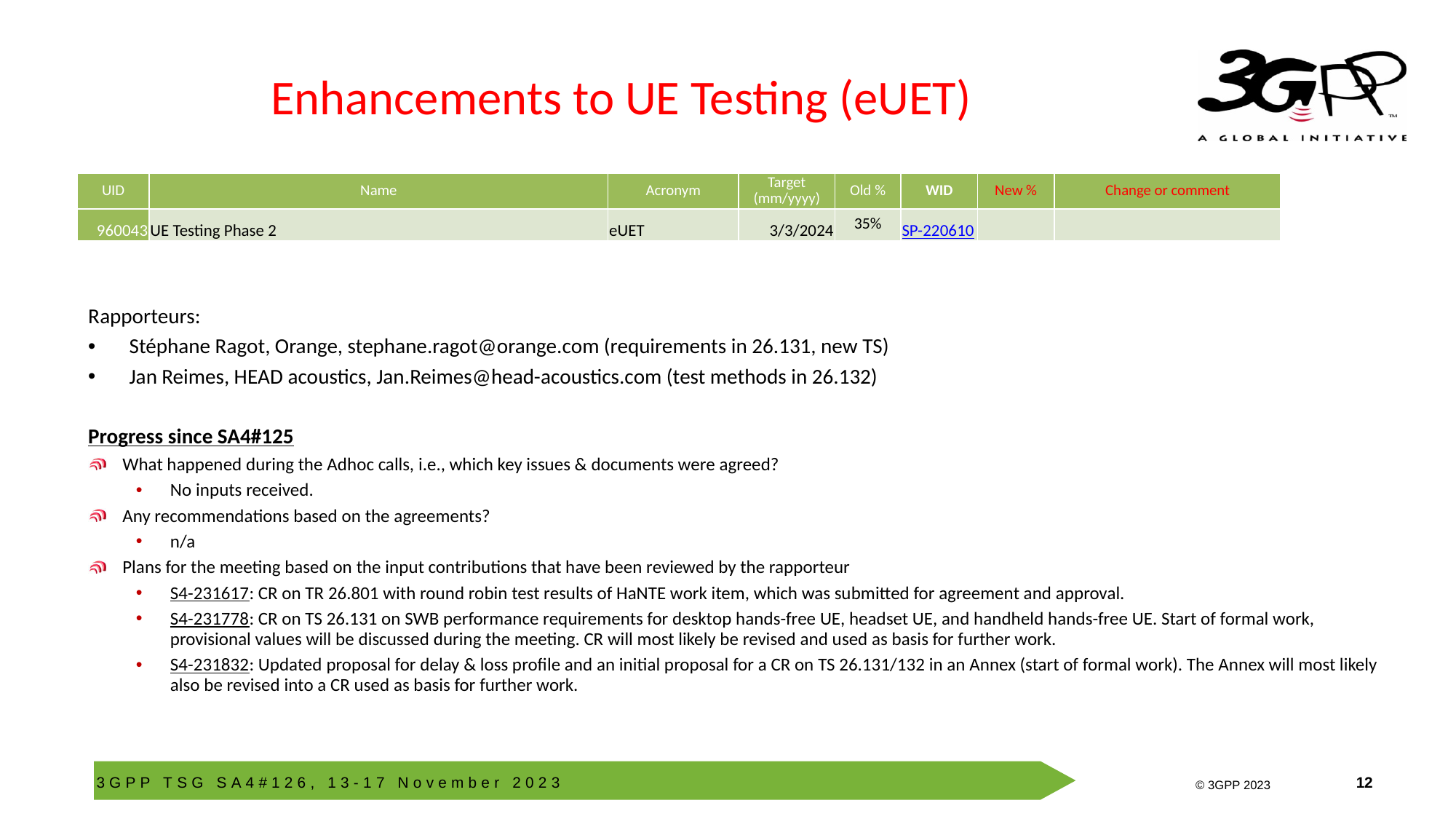

# Enhancements to UE Testing (eUET)
| UID | Name | Acronym | Target (mm/yyyy) | Old % | WID | New % | Change or comment |
| --- | --- | --- | --- | --- | --- | --- | --- |
| 960043 | UE Testing Phase 2 | eUET | 3/3/2024 | 35% | SP-220610 |  |  |
Rapporteurs:
Stéphane Ragot, Orange, stephane.ragot@orange.com (requirements in 26.131, new TS)
Jan Reimes, HEAD acoustics, Jan.Reimes@head-acoustics.com (test methods in 26.132)

Progress since SA4#125
What happened during the Adhoc calls, i.e., which key issues & documents were agreed?
No inputs received.
Any recommendations based on the agreements?
n/a
Plans for the meeting based on the input contributions that have been reviewed by the rapporteur
S4-231617: CR on TR 26.801 with round robin test results of HaNTE work item, which was submitted for agreement and approval.
S4-231778: CR on TS 26.131 on SWB performance requirements for desktop hands-free UE, headset UE, and handheld hands-free UE. Start of formal work, provisional values will be discussed during the meeting. CR will most likely be revised and used as basis for further work.
S4-231832: Updated proposal for delay & loss profile and an initial proposal for a CR on TS 26.131/132 in an Annex (start of formal work). The Annex will most likely also be revised into a CR used as basis for further work.